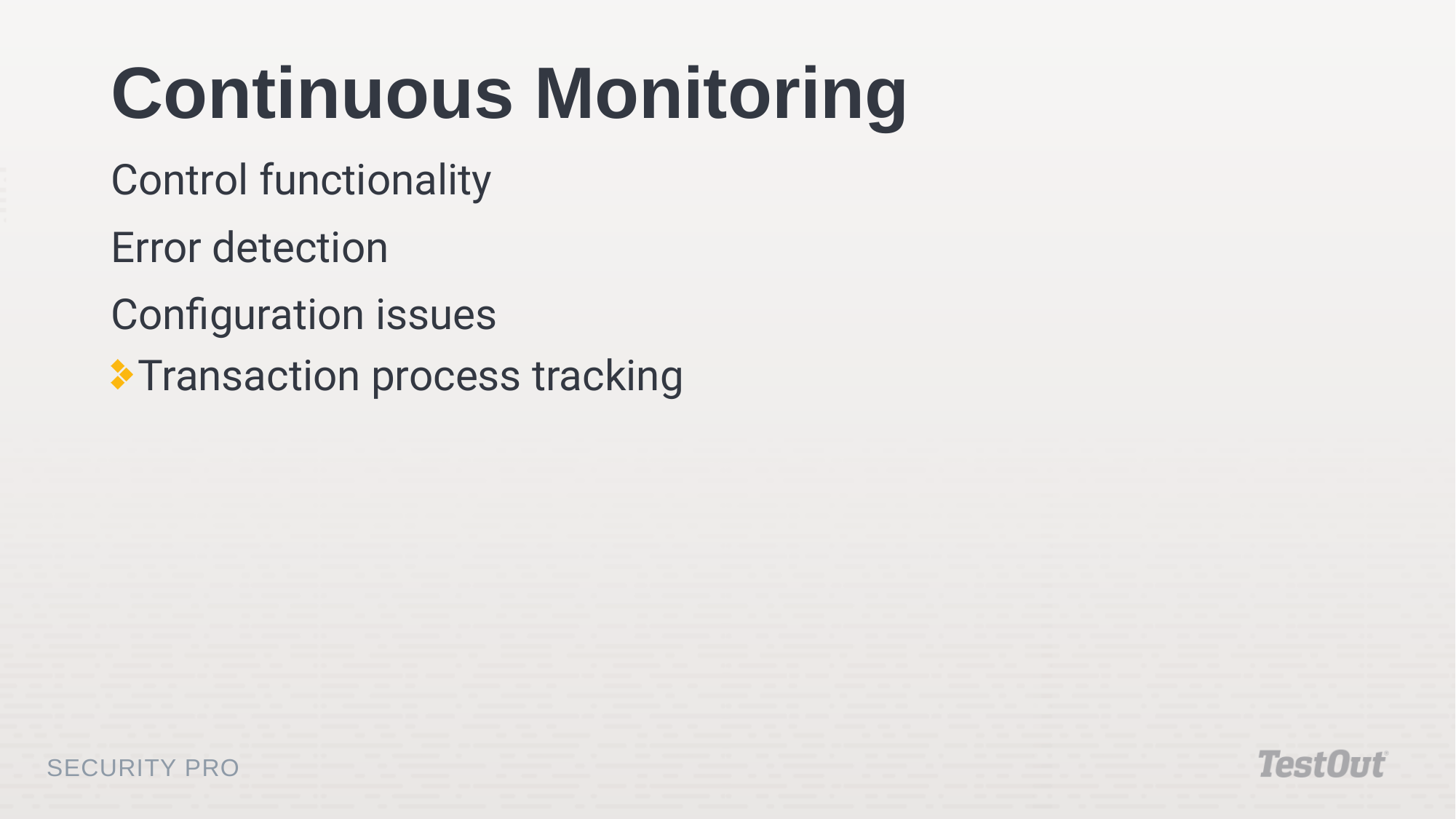

# Continuous Monitoring
Control functionality
Error detection
Configuration issues
Transaction process tracking
Security Pro